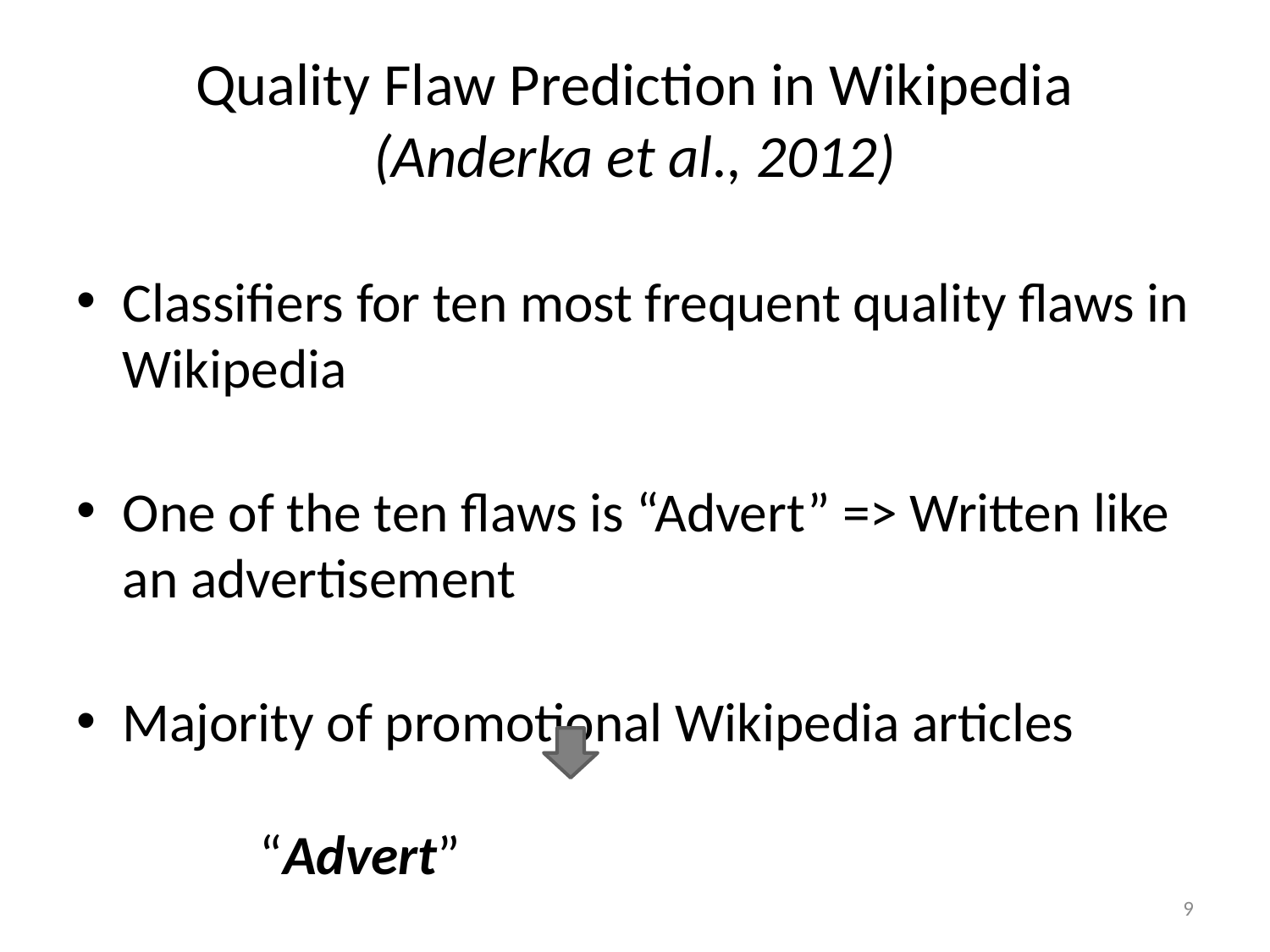

# Quality Flaw Prediction in Wikipedia (Anderka et al., 2012)
Classifiers for ten most frequent quality flaws in Wikipedia
One of the ten flaws is “Advert” => Written like an advertisement
Majority of promotional Wikipedia articles
						 “Advert”

9